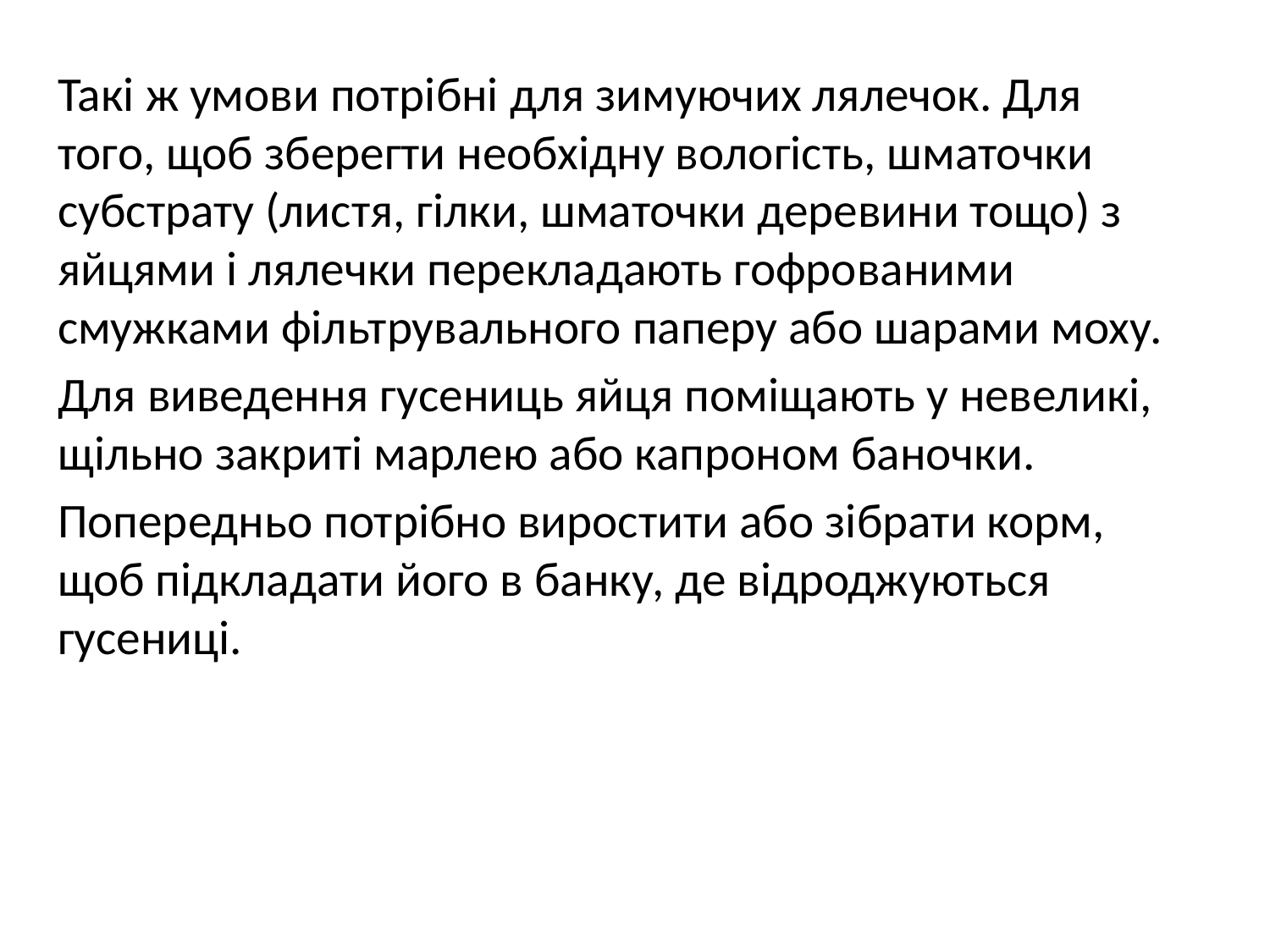

Такі ж умови потрібні для зимуючих лялечок. Для того, щоб зберегти необхідну вологість, шматочки субстрату (листя, гілки, шматочки деревини тощо) з яйцями і лялечки перекладають гофрованими смужками фільтрувального паперу або шарами моху.
Для виведення гусениць яйця поміщають у невеликі, щільно закриті марлею або капроном баночки.
Попередньо потрібно виростити або зібрати корм, щоб підкладати його в банку, де відроджуються гусениці.